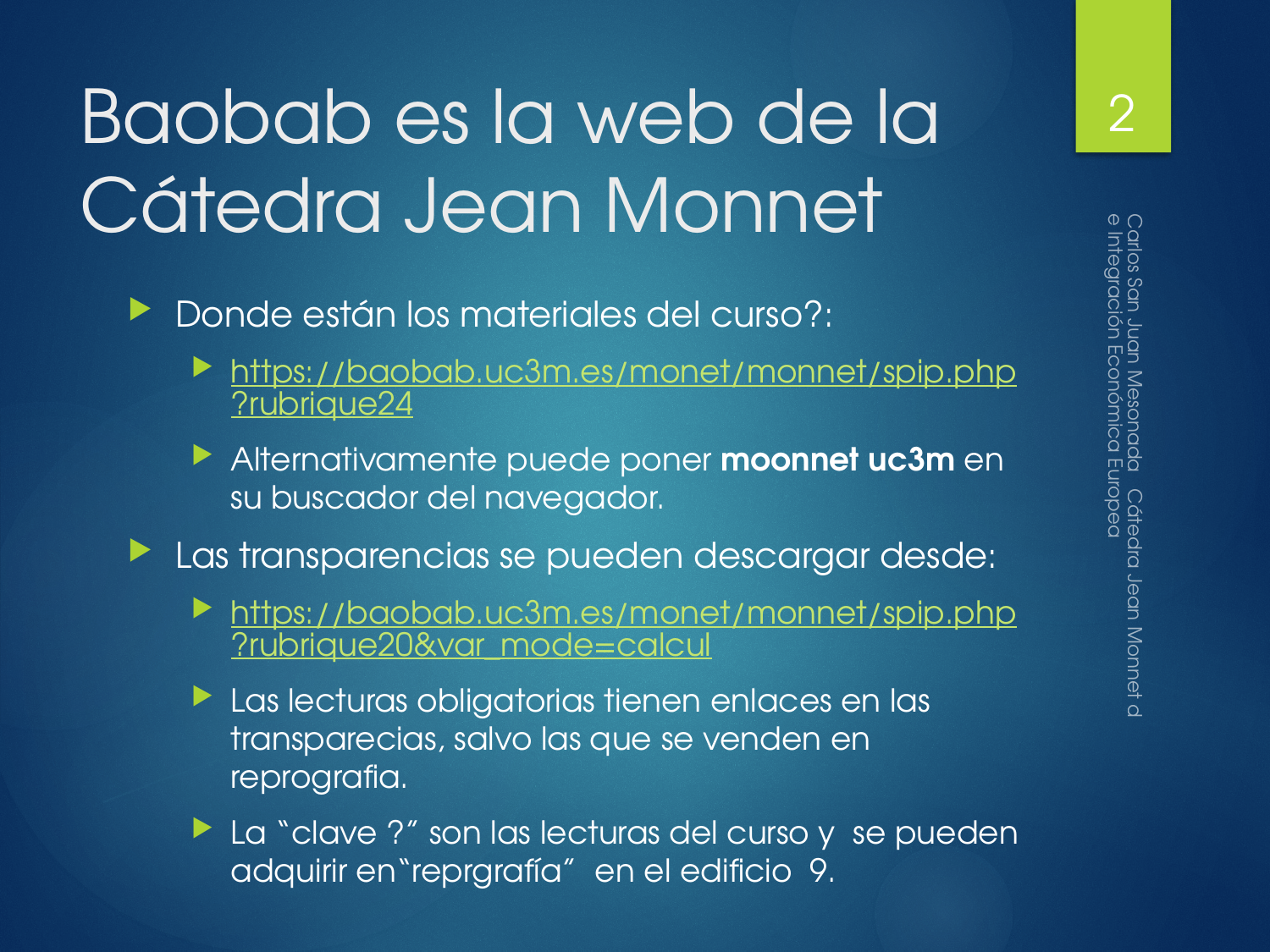

2
# Baobab es la web de la Cátedra Jean Monnet
Donde están los materiales del curso?:
https://baobab.uc3m.es/monet/monnet/spip.php?rubrique24
Alternativamente puede poner moonnet uc3m en su buscador del navegador.
Las transparencias se pueden descargar desde:
https://baobab.uc3m.es/monet/monnet/spip.php?rubrique20&var_mode=calcul
Las lecturas obligatorias tienen enlaces en las transparecias, salvo las que se venden en reprografia.
La “clave ?” son las lecturas del curso y  se pueden adquirir en“reprgrafía”  en el edificio  9.

Carlos San Juan Mesonada   Cátedra Jean Monnet de Integración Económica Europea